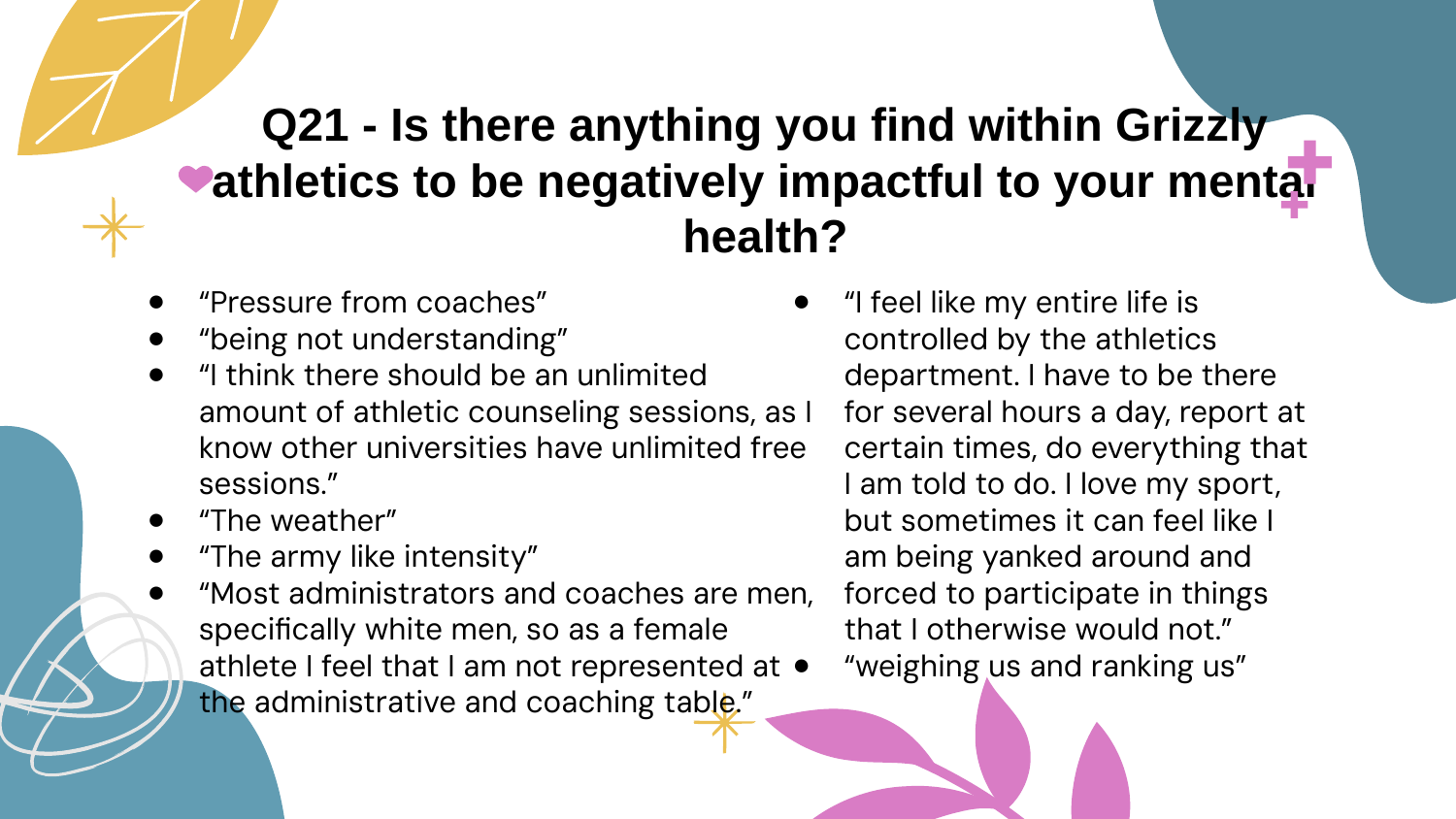

# Q21 - Is there anything you find within Grizzly athletics to be negatively impactful to your mental health?

“Pressure from coaches”
“being not understanding”
“I think there should be an unlimited amount of athletic counseling sessions, as I know other universities have unlimited free sessions.”
“The weather”
“The army like intensity”
“Most administrators and coaches are men, specifically white men, so as a female athlete I feel that I am not represented at the administrative and coaching table.”
“I feel like my entire life is controlled by the athletics department. I have to be there for several hours a day, report at certain times, do everything that I am told to do. I love my sport, but sometimes it can feel like I am being yanked around and forced to participate in things that I otherwise would not.”
“weighing us and ranking us”